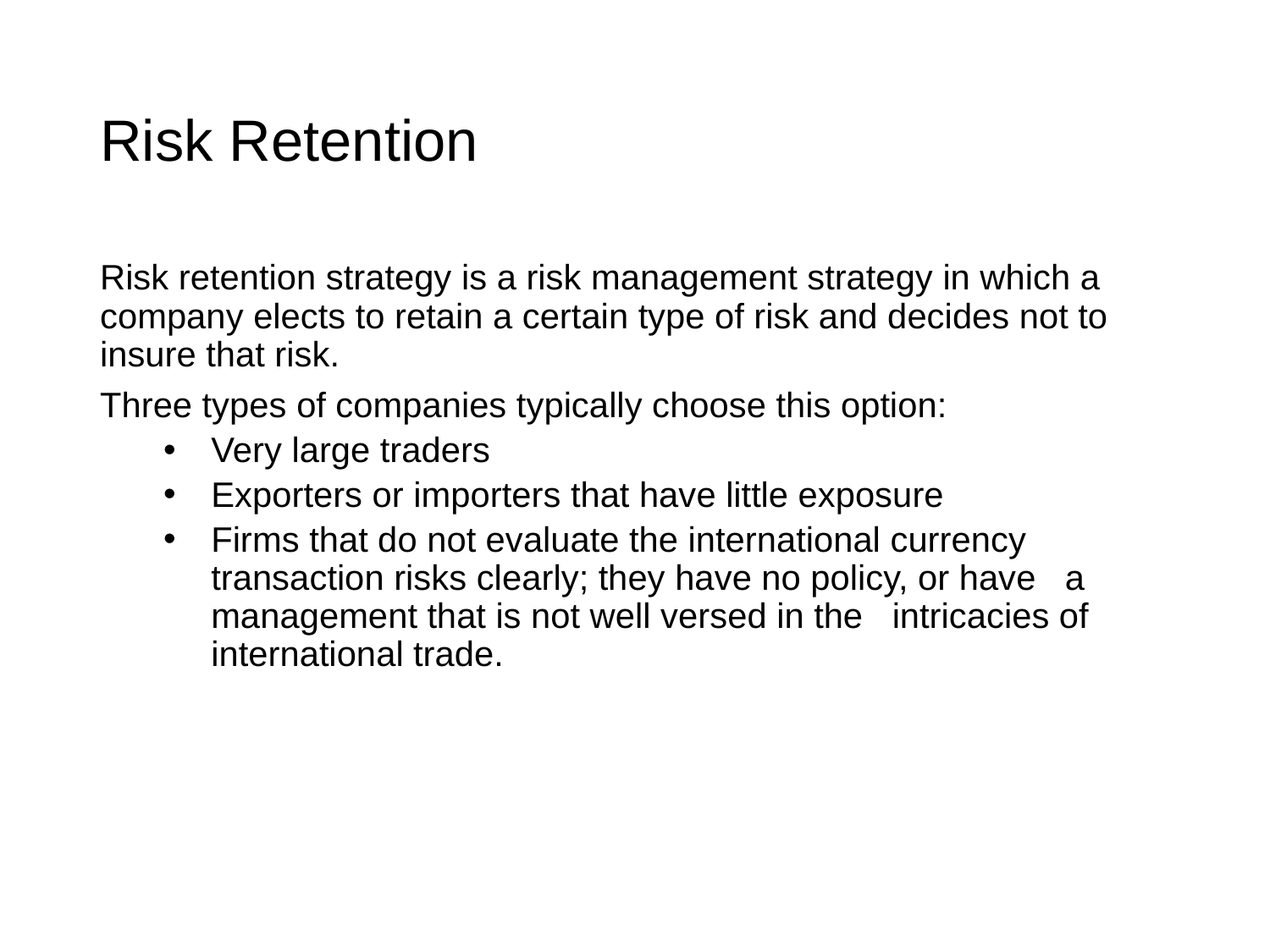

# Risk Retention
Risk retention strategy is a risk management strategy in which a company elects to retain a certain type of risk and decides not to insure that risk.
Three types of companies typically choose this option:
Very large traders
Exporters or importers that have little exposure
Firms that do not evaluate the international currency transaction risks clearly; they have no policy, or have   a management that is not well versed in the   intricacies of international trade.